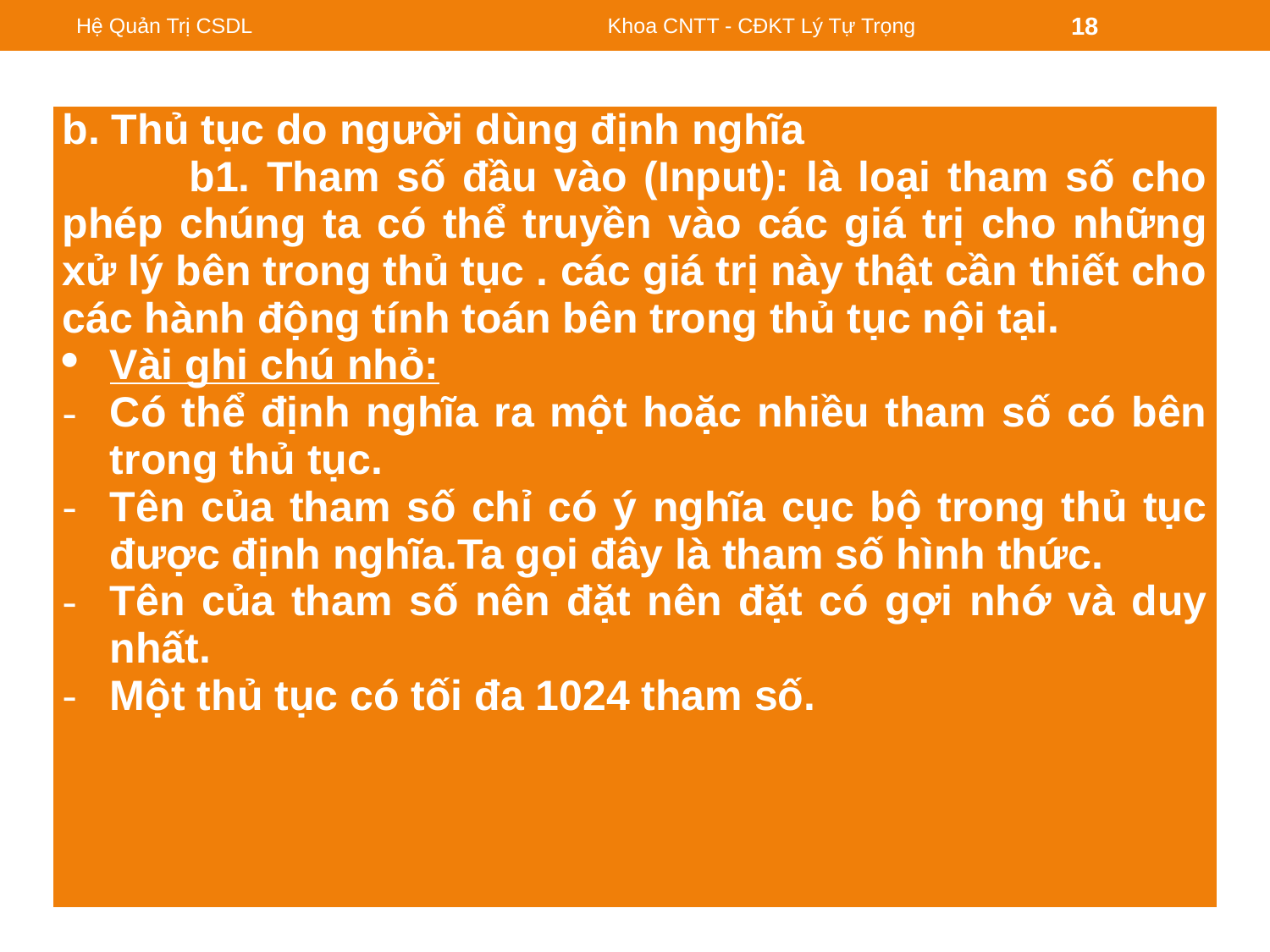

Hệ Quản Trị CSDL
Khoa CNTT - CĐKT Lý Tự Trọng
18
#
| b. Thủ tục do người dùng định nghĩa b1. Tham số đầu vào (Input): là loại tham số cho phép chúng ta có thể truyền vào các giá trị cho những xử lý bên trong thủ tục . các giá trị này thật cần thiết cho các hành động tính toán bên trong thủ tục nội tại. Vài ghi chú nhỏ: Có thể định nghĩa ra một hoặc nhiều tham số có bên trong thủ tục. Tên của tham số chỉ có ý nghĩa cục bộ trong thủ tục được định nghĩa.Ta gọi đây là tham số hình thức. Tên của tham số nên đặt nên đặt có gợi nhớ và duy nhất. Một thủ tục có tối đa 1024 tham số. |
| --- |